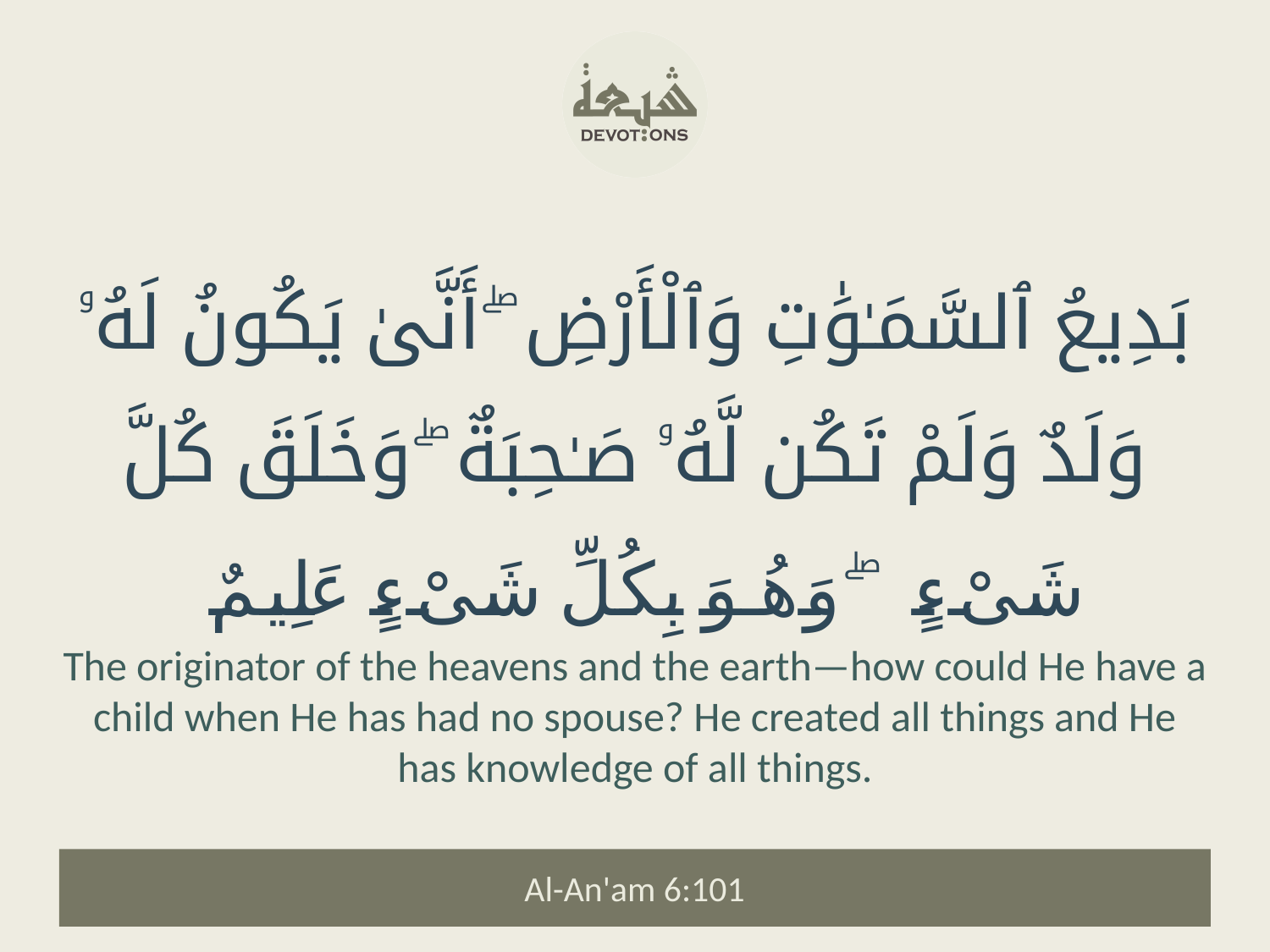

بَدِيعُ ٱلسَّمَـٰوَٰتِ وَٱلْأَرْضِ ۖ أَنَّىٰ يَكُونُ لَهُۥ وَلَدٌ وَلَمْ تَكُن لَّهُۥ صَـٰحِبَةٌ ۖ وَخَلَقَ كُلَّ شَىْءٍ ۖ وَهُوَ بِكُلِّ شَىْءٍ عَلِيمٌ
The originator of the heavens and the earth—how could He have a child when He has had no spouse? He created all things and He has knowledge of all things.
Al-An'am 6:101